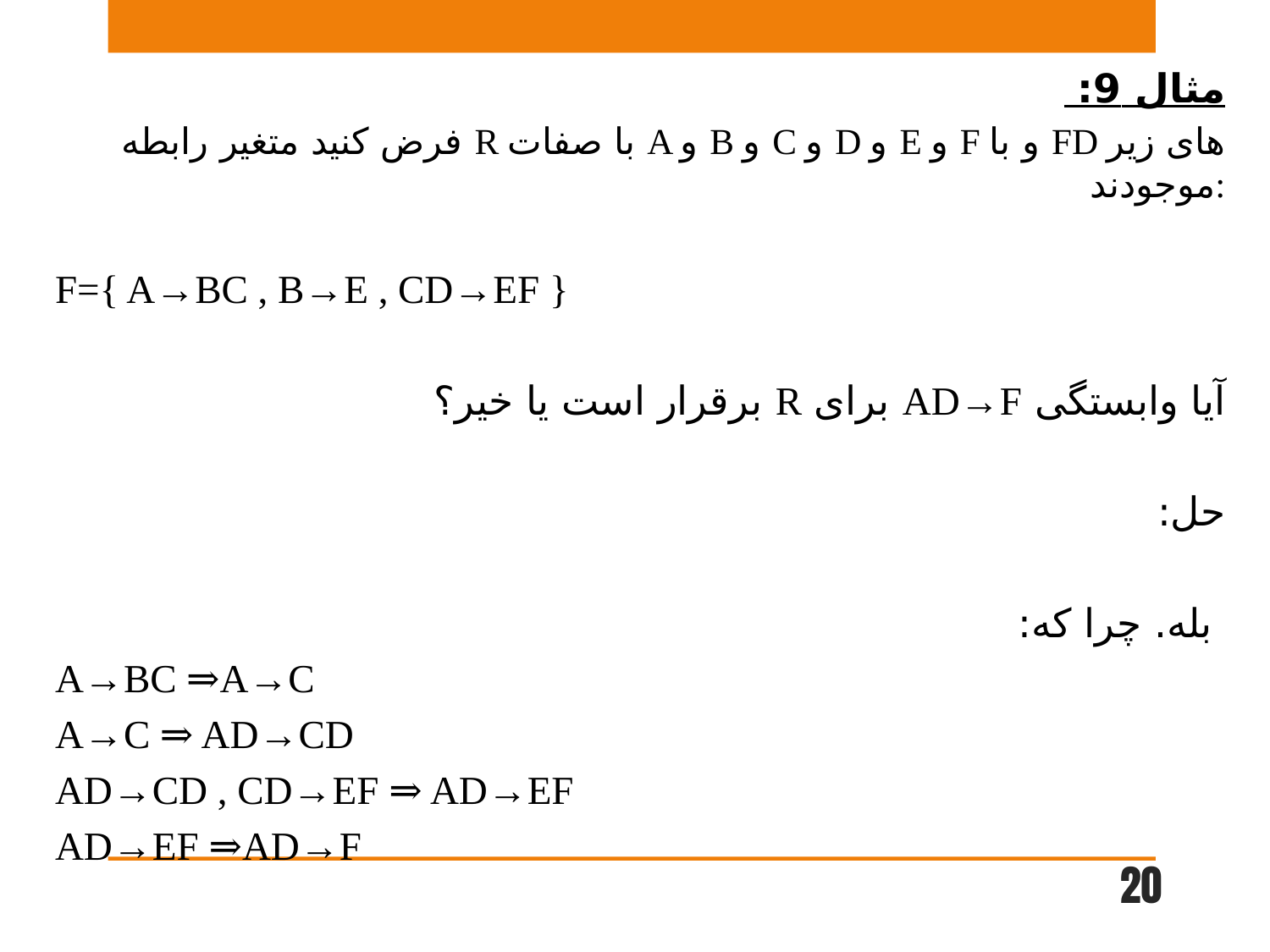

مثال 9:
فرض کنید متغیر رابطه R با صفات A و B و C و D و E و F و با FD های زیر موجودند:

F={ A→BC , B→E , CD→EF }

آیا وابستگی AD→F برای R برقرار است یا خیر؟

حل:

 بله. چرا که:
A→BC ⇒A→C
A→C ⇒ AD→CD
AD→CD , CD→EF ⇒ AD→EF
AD→EF ⇒AD→F
20